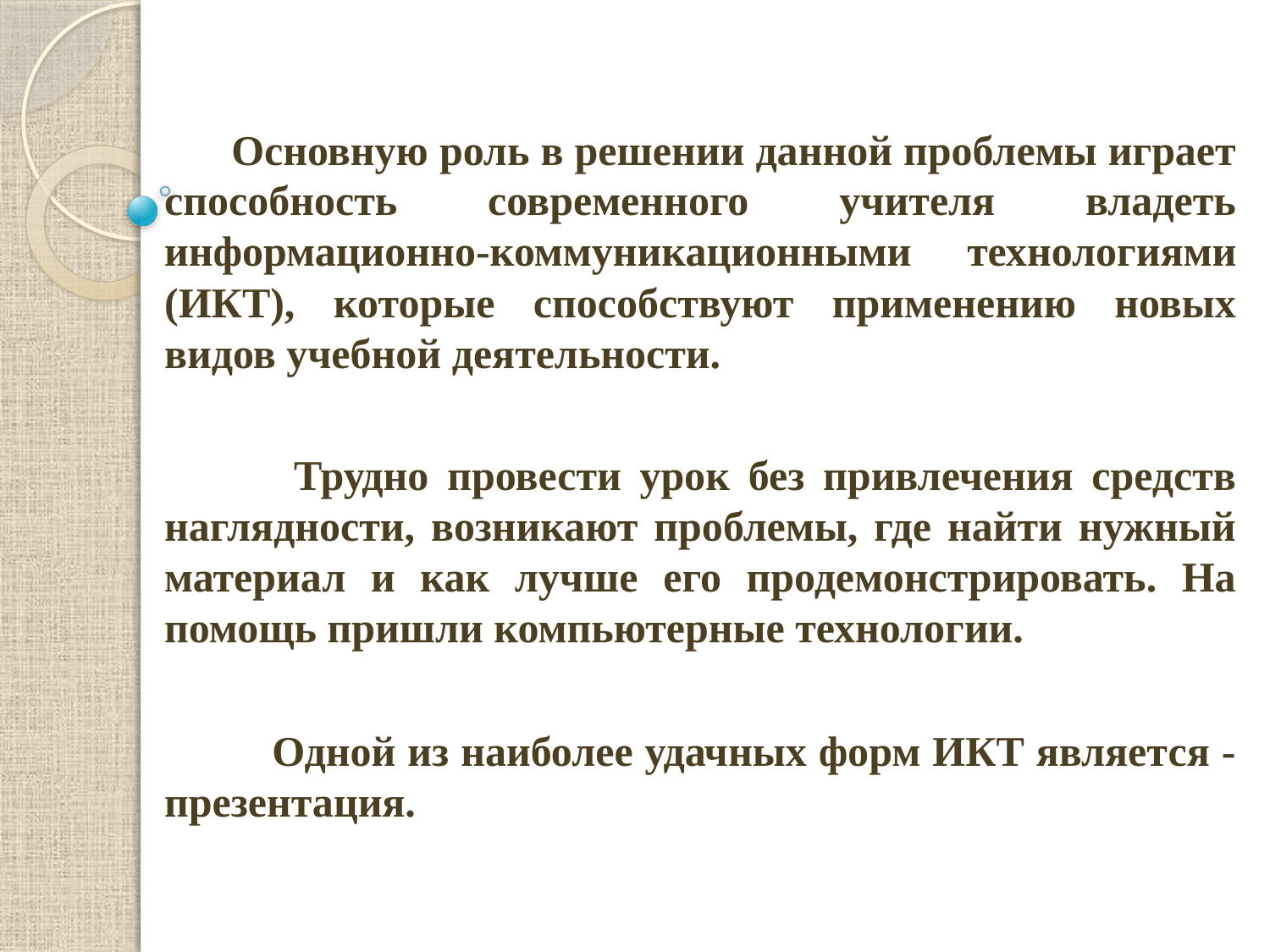

Основную роль в решении данной проблемы играет способность современного учителя владеть информационно-коммуникационными технологиями (ИКТ), которые способствуют применению новых видов учебной деятельности.

       Трудно провести урок без привлечения средств наглядности, возникают проблемы, где найти нужный материал и как лучше его продемонстрировать. На помощь пришли компьютерные технологии.

         Одной из наиболее удачных форм ИКТ является - презентация.